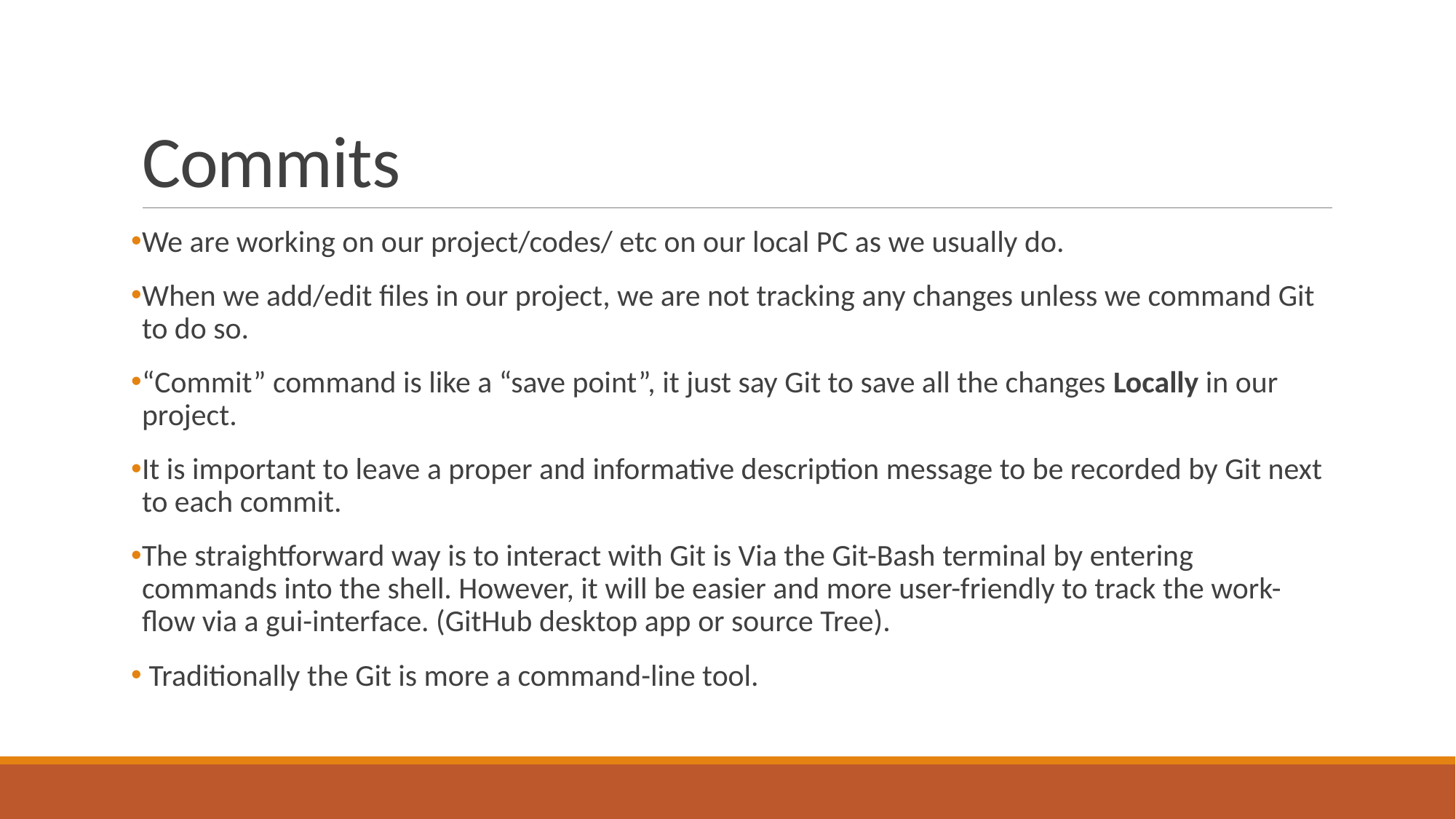

# Commits
We are working on our project/codes/ etc on our local PC as we usually do.
When we add/edit files in our project, we are not tracking any changes unless we command Git to do so.
“Commit” command is like a “save point”, it just say Git to save all the changes Locally in our project.
It is important to leave a proper and informative description message to be recorded by Git next to each commit.
The straightforward way is to interact with Git is Via the Git-Bash terminal by entering commands into the shell. However, it will be easier and more user-friendly to track the work-flow via a gui-interface. (GitHub desktop app or source Tree).
 Traditionally the Git is more a command-line tool.